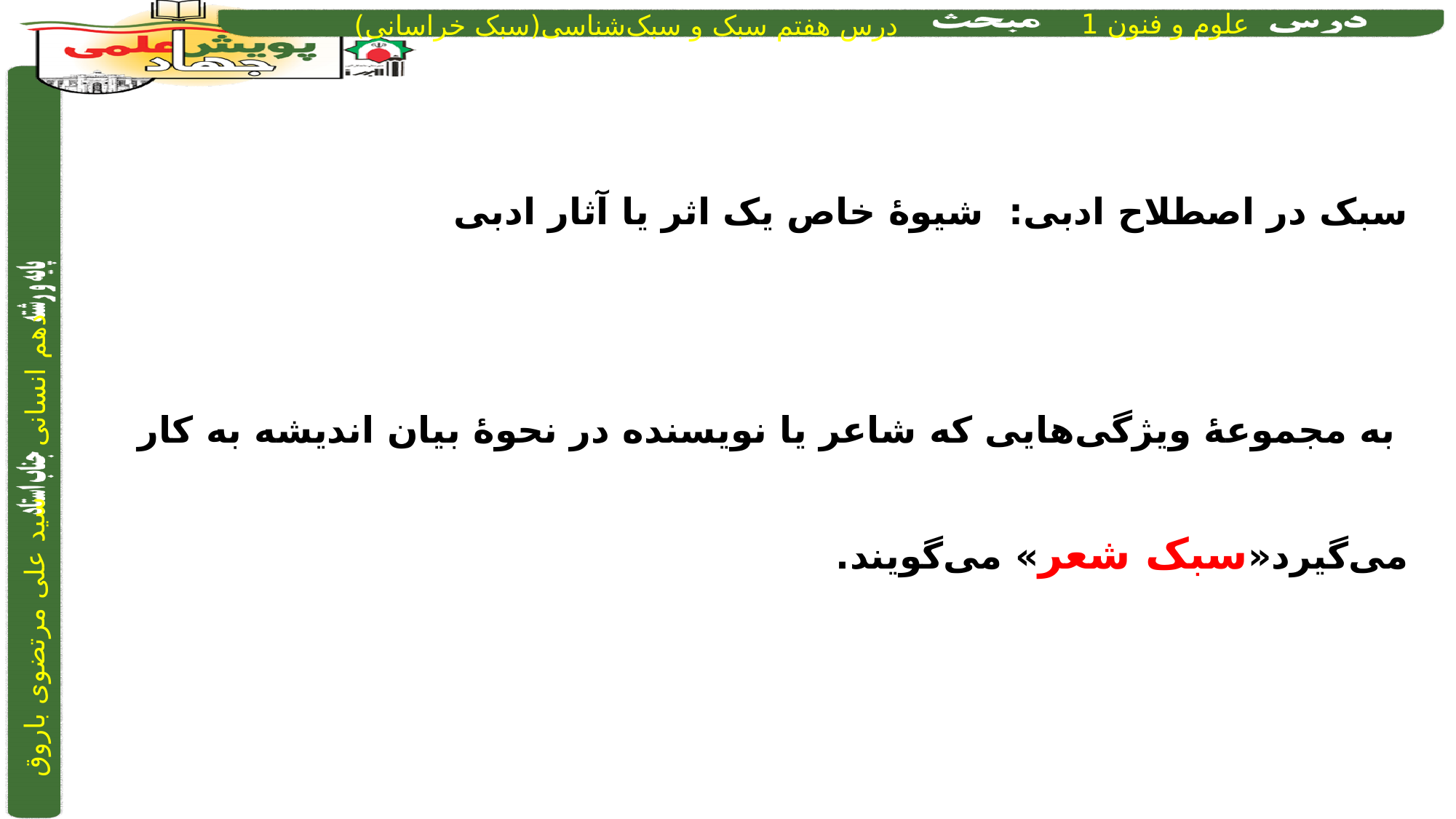

سبک در اصطلاح ادبی:  شیوۀ خاص یک اثر یا آثار ادبی

 به مجموعۀ ویژگی‌هایی که شاعر یا نویسنده در نحوۀ بیان اندیشه به کار می‌گیرد«سبک شعر» می‌گویند.